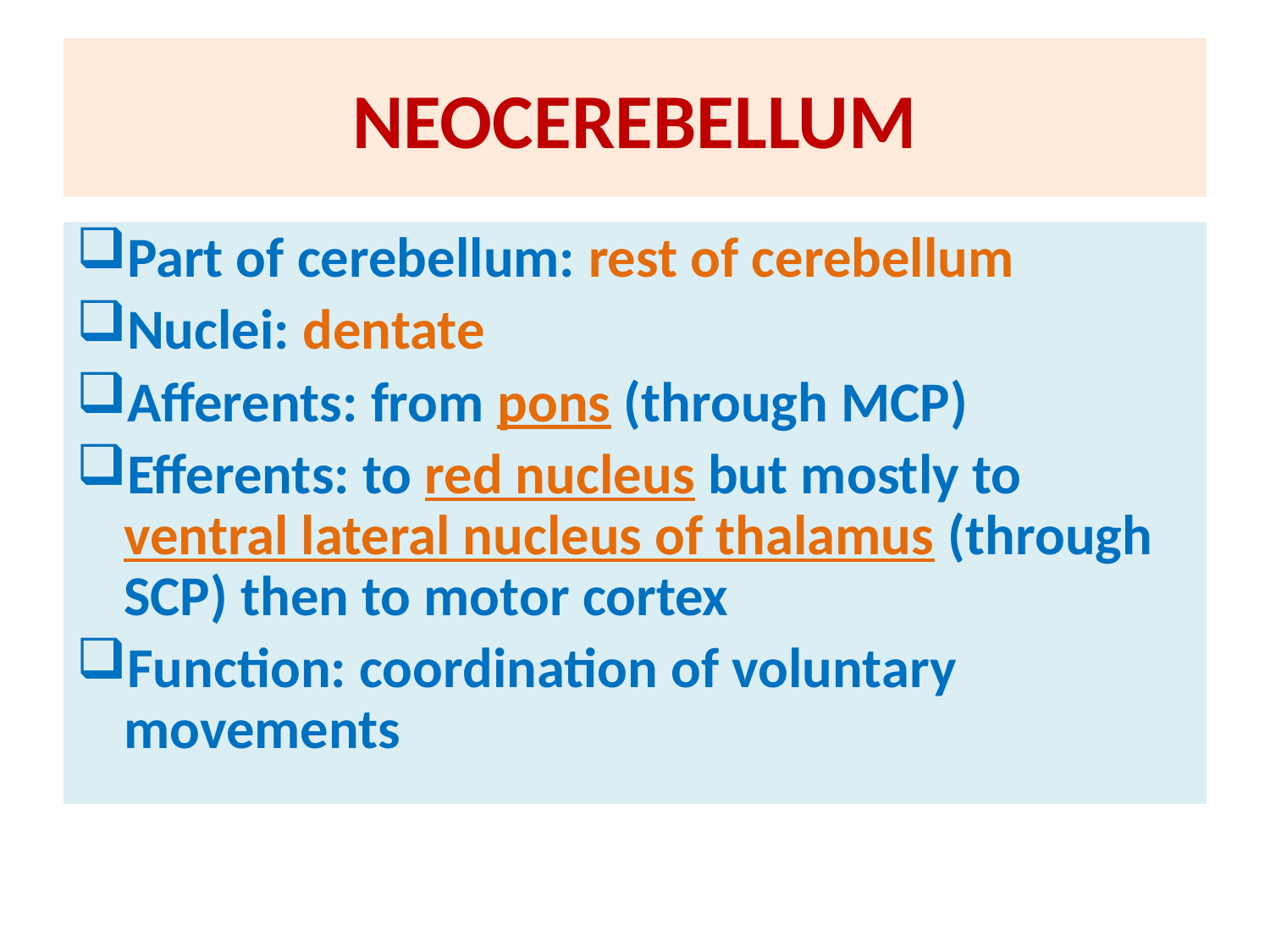

# NEOCEREBELLUM
Part of cerebellum: rest of cerebellum
Nuclei: dentate
Afferents: from pons (through MCP)
Efferents: to red nucleus but mostly to ventral lateral nucleus of thalamus (through SCP) then to motor cortex
Function: coordination of voluntary movements